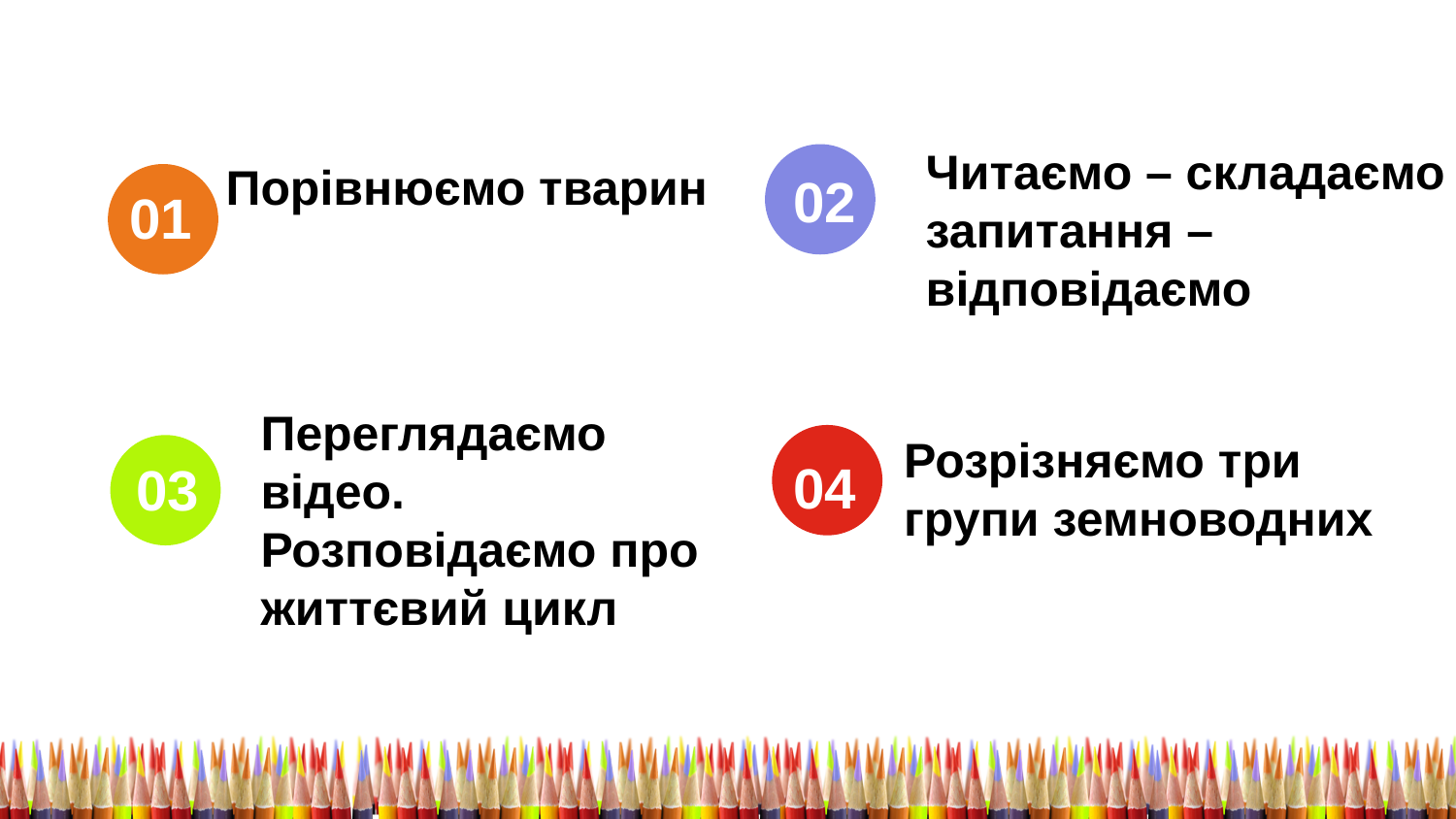

Читаємо – складаємо
запитання –
відповідаємо

Порівнюємо тварин

02
01
Переглядаємо відео. Розповідаємо про життєвий цикл
Розрізняємо три групи земноводних

04
03